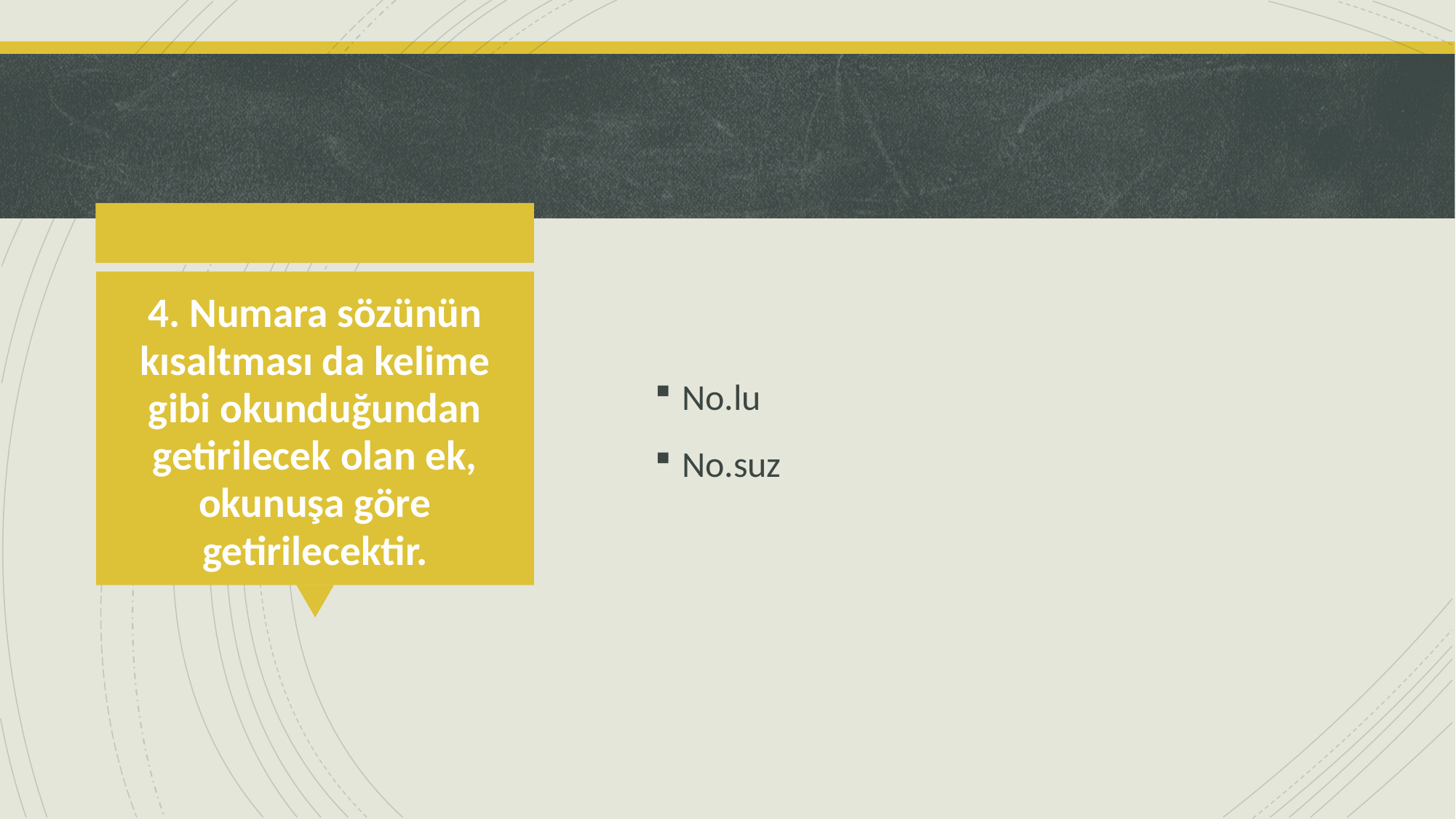

No.lu
No.suz
# 4. Numara sözünün kısaltması da kelime gibi okunduğundan getirilecek olan ek, okunuşa göre getirilecektir.